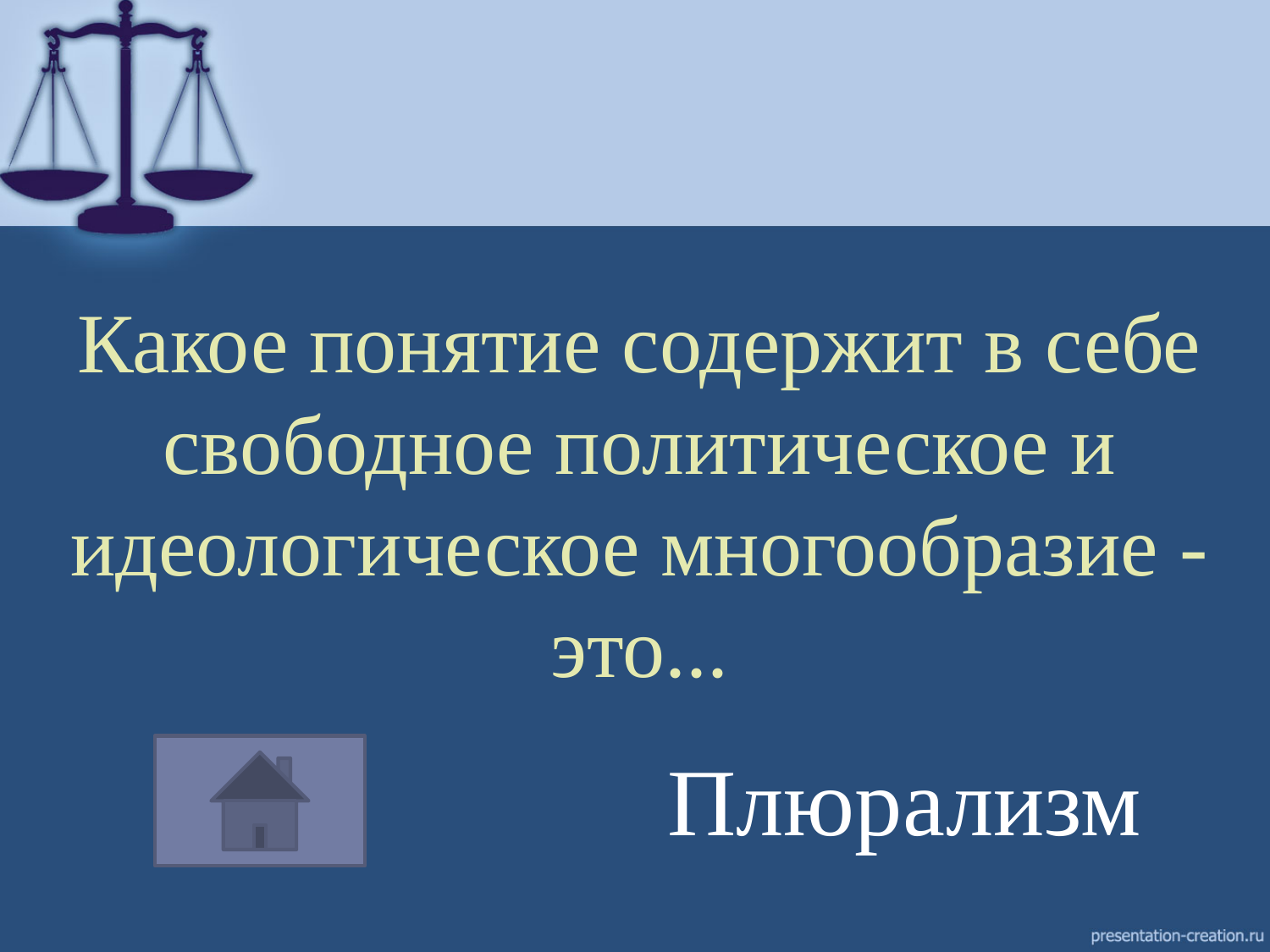

# Какое понятие содержит в себе свободное политическое и идеологическое многообразие - это...
Плюрализм